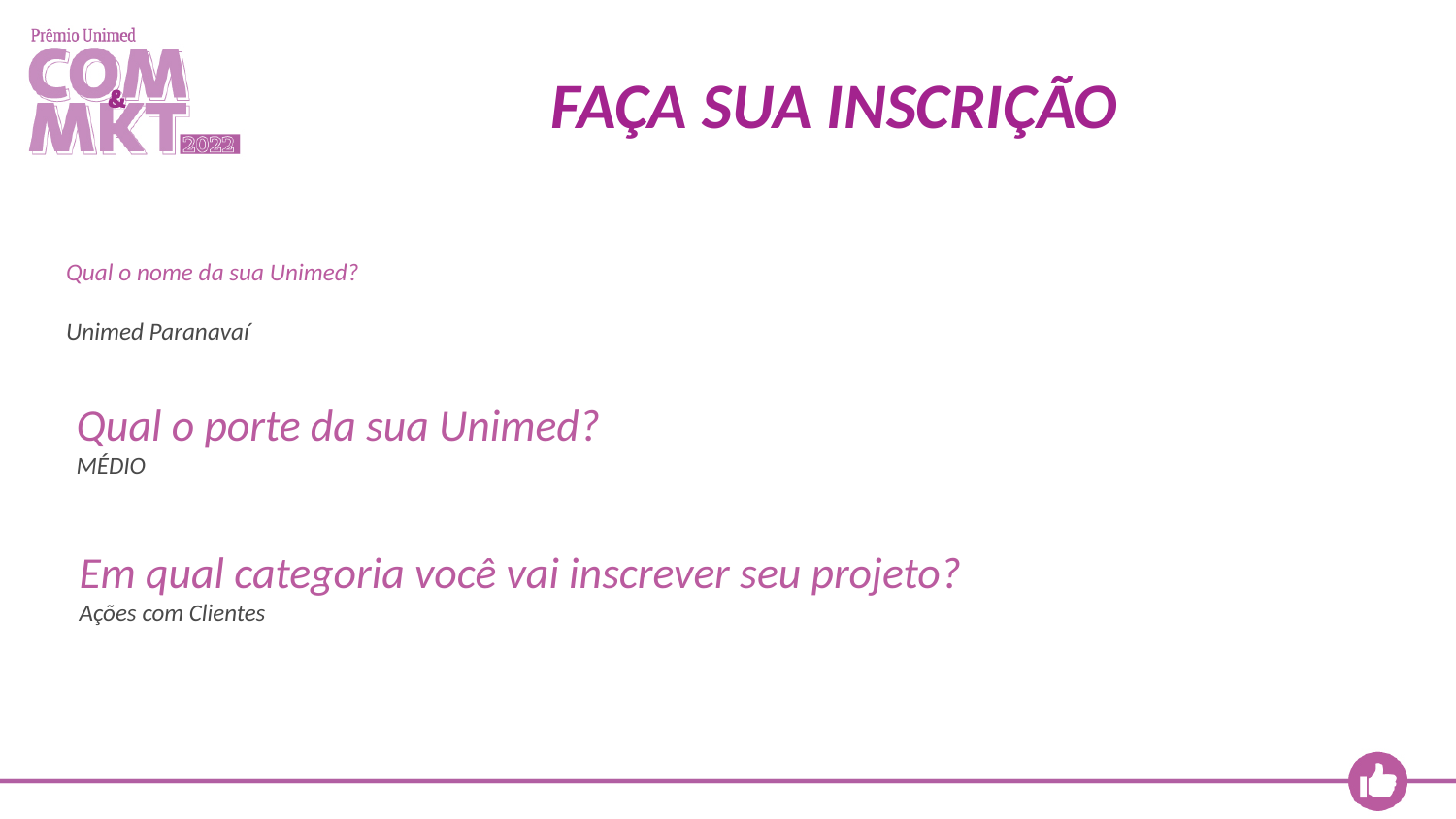

FAÇA SUA INSCRIÇÃO
Qual o nome da sua Unimed?

Unimed Paranavaí
Qual o porte da sua Unimed?
MÉDIO
Em qual categoria você vai inscrever seu projeto?
Ações com Clientes